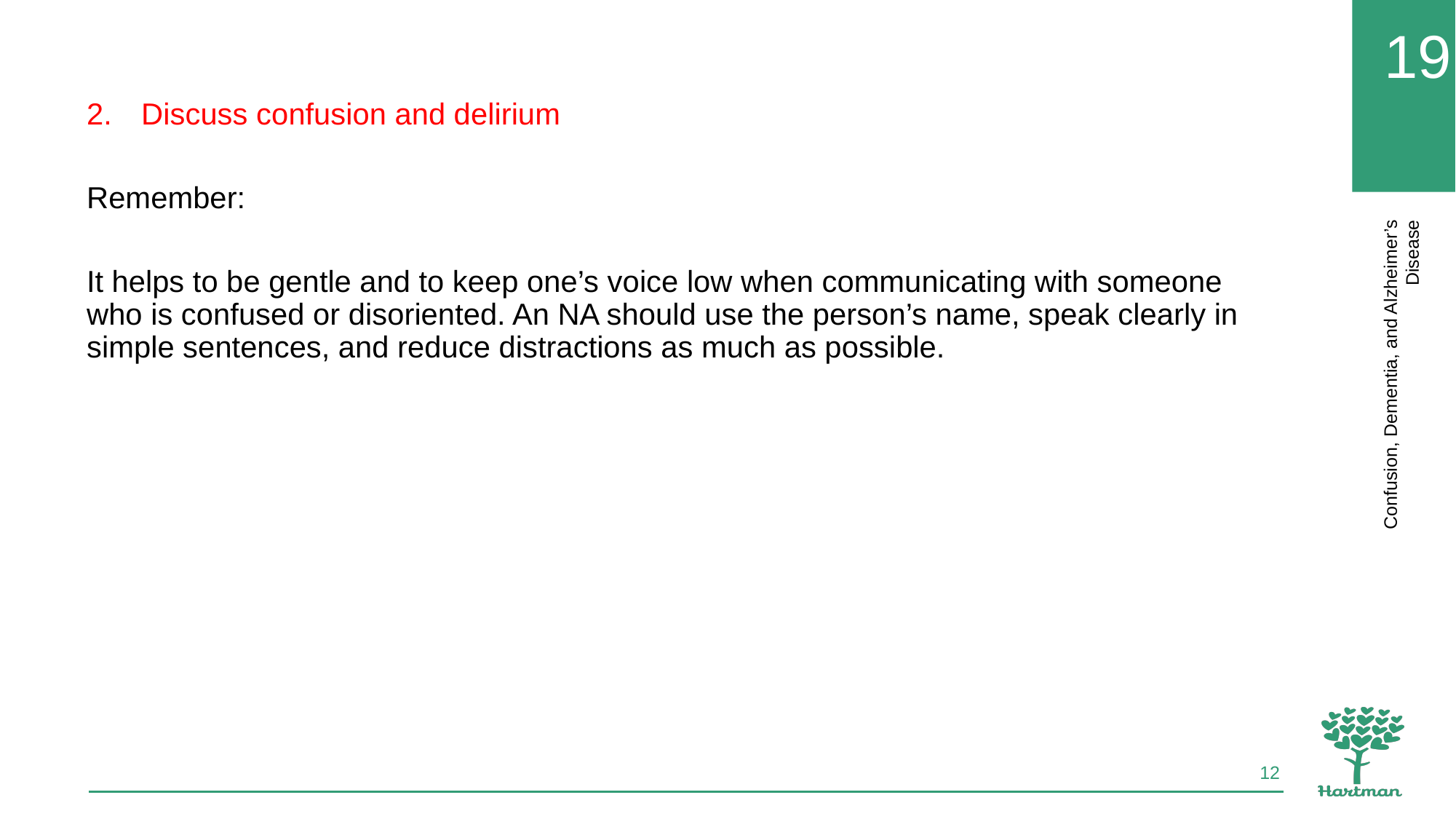

Discuss confusion and delirium

Remember:

It helps to be gentle and to keep one’s voice low when communicating with someone who is confused or disoriented. An NA should use the person’s name, speak clearly in simple sentences, and reduce distractions as much as possible.

12